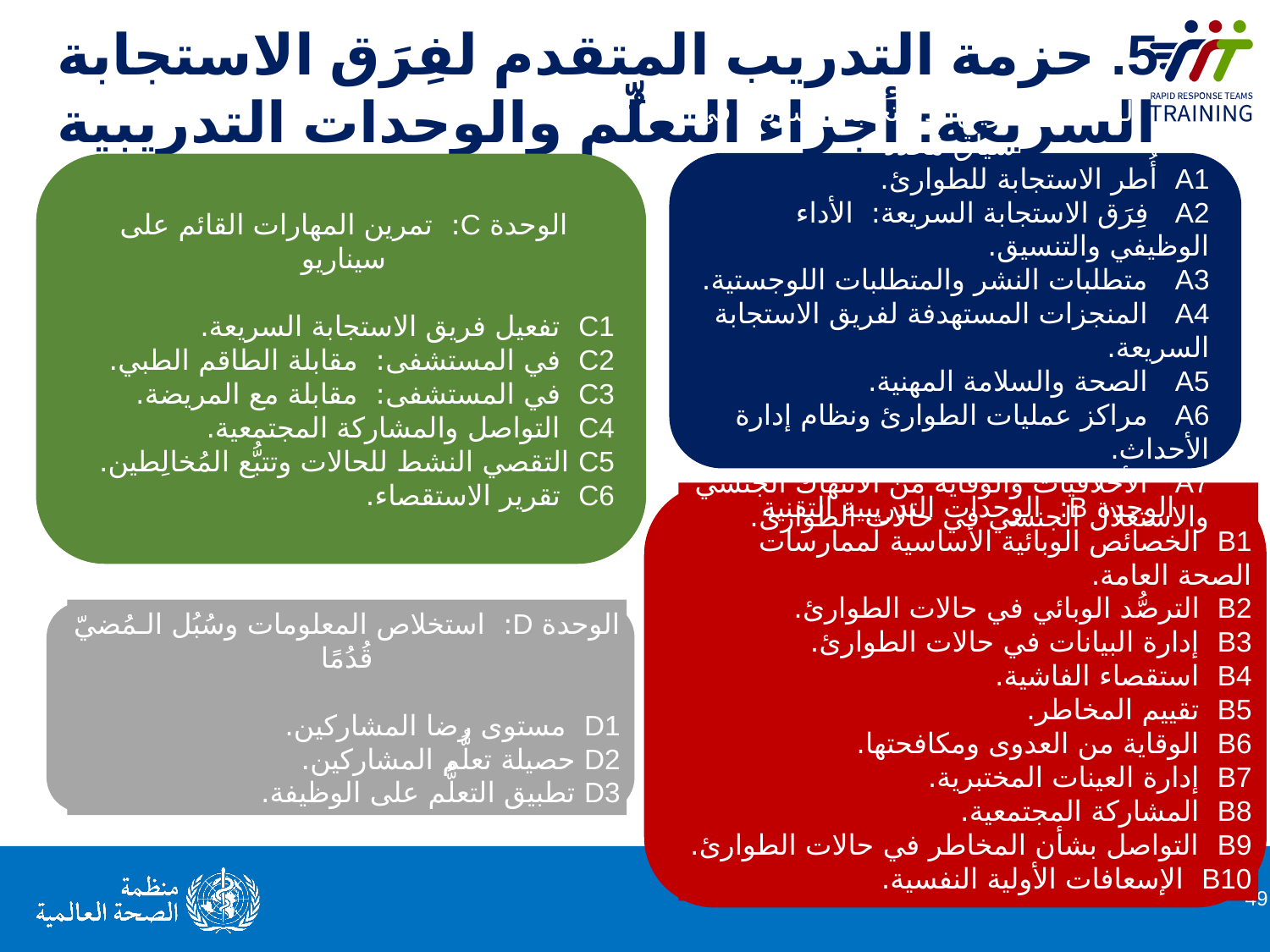

5. حزمة التدريب المتقدم لفِرَق الاستجابة السريعة: أجزاء التعلُّم والوحدات التدريبية
5. حزمة التدريب المتقدم لفِرَق الاستجابة السريعة: أجزاء التعلُّم والوحدات التدريبية
الوحدةA:  فريق الاستجابة السريعة في سياق مُحدد
A1  أُطر الاستجابة للطوارئ.
A2   فِرَق الاستجابة السريعة:  الأداء الوظيفي والتنسيق.
A3   متطلبات النشر والمتطلبات اللوجستية.
A4   المنجزات المستهدفة لفريق الاستجابة السريعة.
A5   الصحة والسلامة المهنية.
A6   مراكز عمليات الطوارئ ونظام إدارة الأحداث.
A7   الأخلاقيات والوقاية من الانتهاك الجنسي والاستغلال الجنسي في حالات الطوارئ.

الوحدة C:  تمرين المهارات القائم على سيناريو

C1  تفعيل فريق الاستجابة السريعة.
C2  في المستشفى:  مقابلة الطاقم الطبي.
C3  في المستشفى:  مقابلة مع المريضة.
C4  التواصل والمشاركة المجتمعية.
C5 التقصي النشط للحالات وتتبُّع المُخالِطين.
C6  تقرير الاستقصاء.

الوحدة B:  الوحدات التدريبية التقنية
B1  الخصائص الوبائية الأساسية لممارسات الصحة العامة.
B2  الترصُّد الوبائي في حالات الطوارئ.
B3  إدارة البيانات في حالات الطوارئ.
B4  استقصاء الفاشية.
B5  تقييم المخاطر.
B6  الوقاية من العدوى ومكافحتها.
B7  إدارة العينات المختبرية.
B8  المشاركة المجتمعية.
B9  التواصل بشأن المخاطر في حالات الطوارئ.
B10  الإسعافات الأولية النفسية.

الوحدة D:  استخلاص المعلومات وسُبُل الـمُضيّ قُدُمًا

D1  مستوى رضا المشاركين.
D2 حصيلة تعلُّم المشاركين.
D3 تطبيق التعلُّم على الوظيفة.